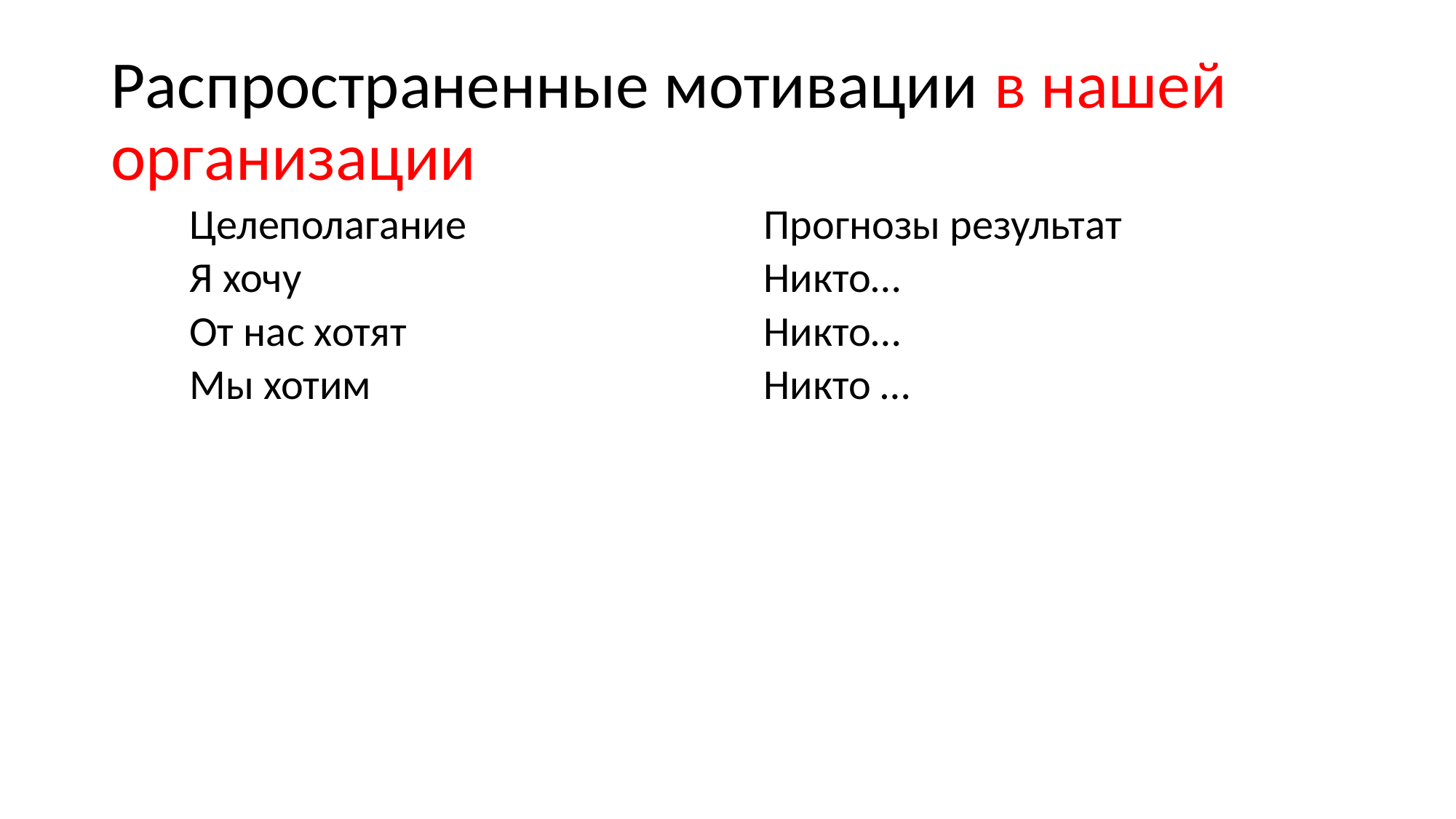

# Распространенные мотивации в нашей организации

| Целеполагание | Прогнозы результат |
| --- | --- |
| Я хочу | Никто… |
| От нас хотят | Никто… |
| Мы хотим | Никто … |